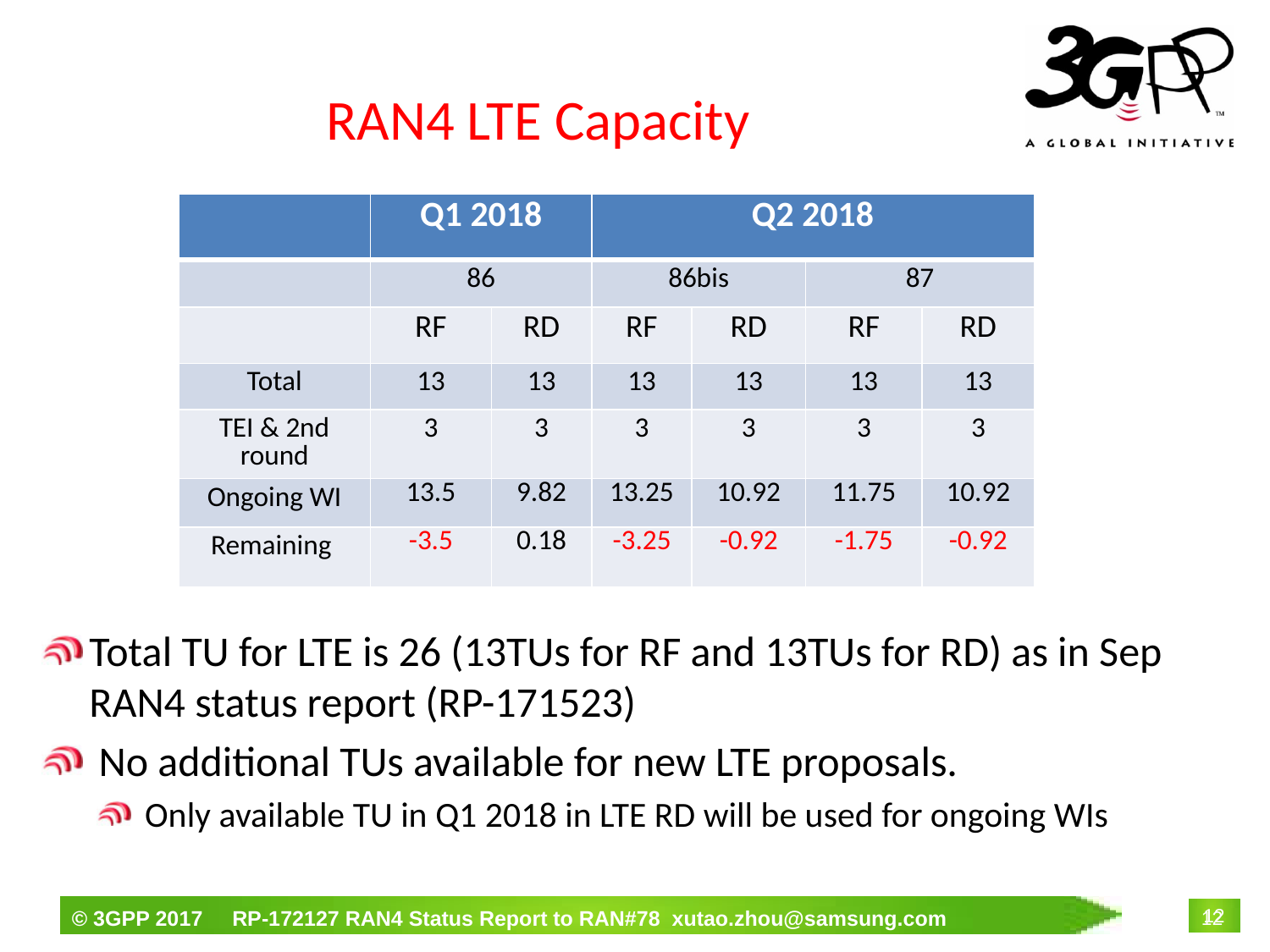

# RAN4 LTE Capacity
|  | Q1 2018 |  | Q2 2018 |  |  |  |
| --- | --- | --- | --- | --- | --- | --- |
|  | 86 |  | 86bis |  | 87 |  |
|  | RF | RD | RF | RD | RF | RD |
| Total | 13 | 13 | 13 | 13 | 13 | 13 |
| TEI & 2nd round | 3 | 3 | 3 | 3 | 3 | 3 |
| Ongoing WI | 13.5 | 9.82 | 13.25 | 10.92 | 11.75 | 10.92 |
| Remaining | -3.5 | 0.18 | -3.25 | -0.92 | -1.75 | -0.92 |

Total TU for LTE is 26 (13TUs for RF and 13TUs for RD) as in Sep RAN4 status report (RP-171523)
 No additional TUs available for new LTE proposals.
Only available TU in Q1 2018 in LTE RD will be used for ongoing WIs

12